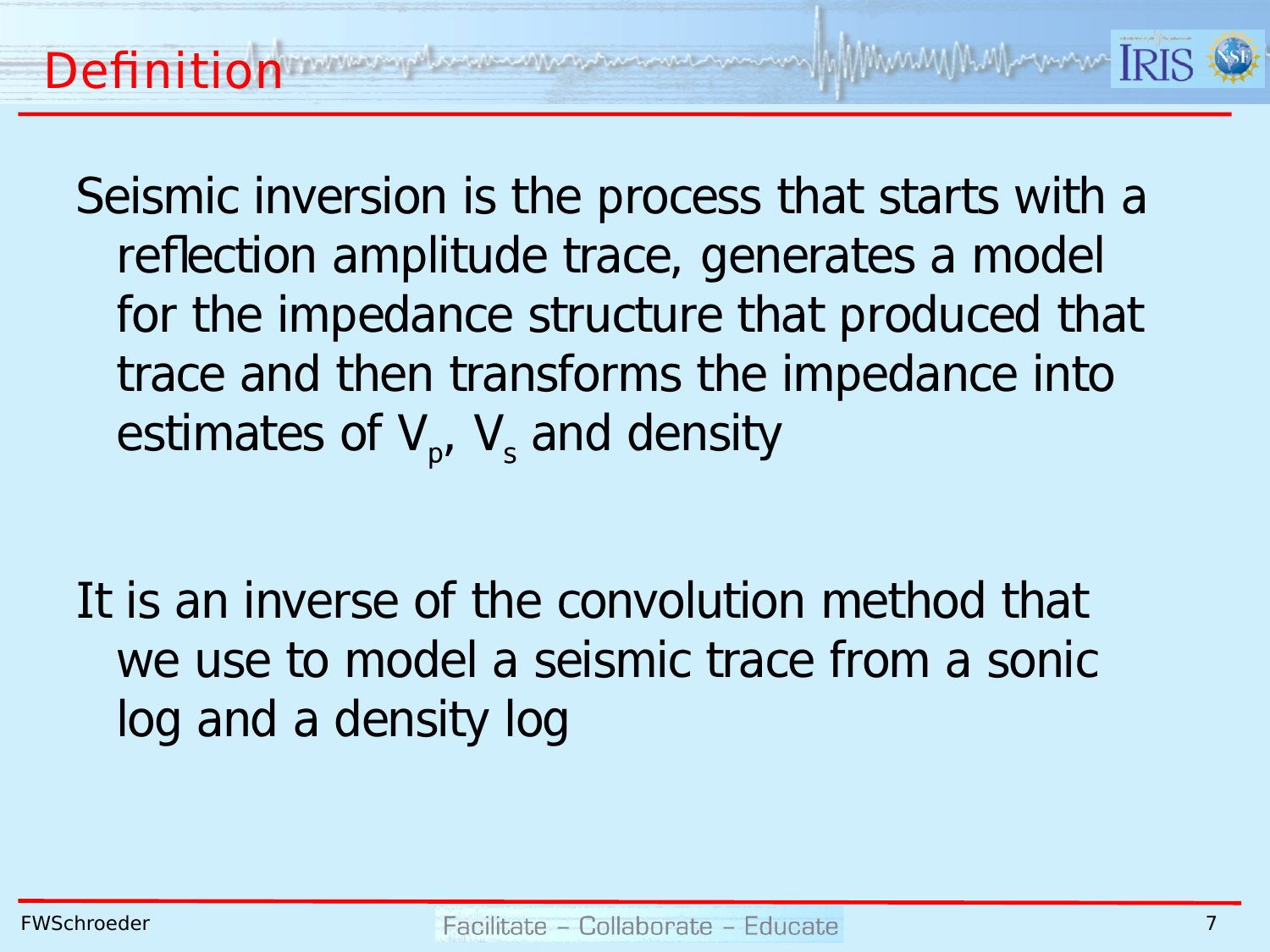

# Definition
Seismic inversion is the process that starts with a reflection amplitude trace, generates a model for the impedance structure that produced that trace and then transforms the impedance into estimates of Vp, Vs and density

It is an inverse of the convolution method that we use to model a seismic trace from a sonic log and a density log